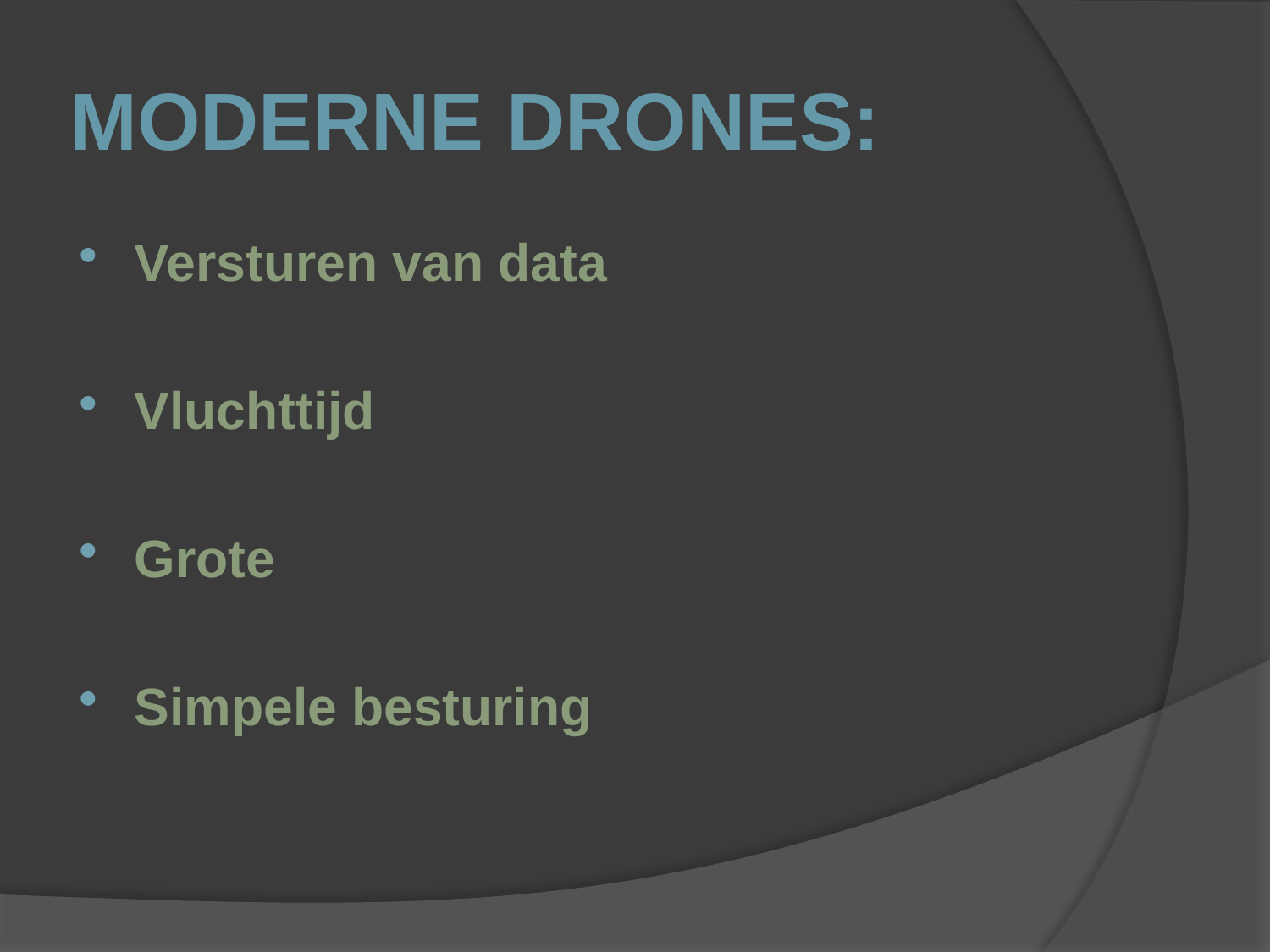

# Moderne drones:
Versturen van data

Vluchttijd

Grote

Simpele besturing